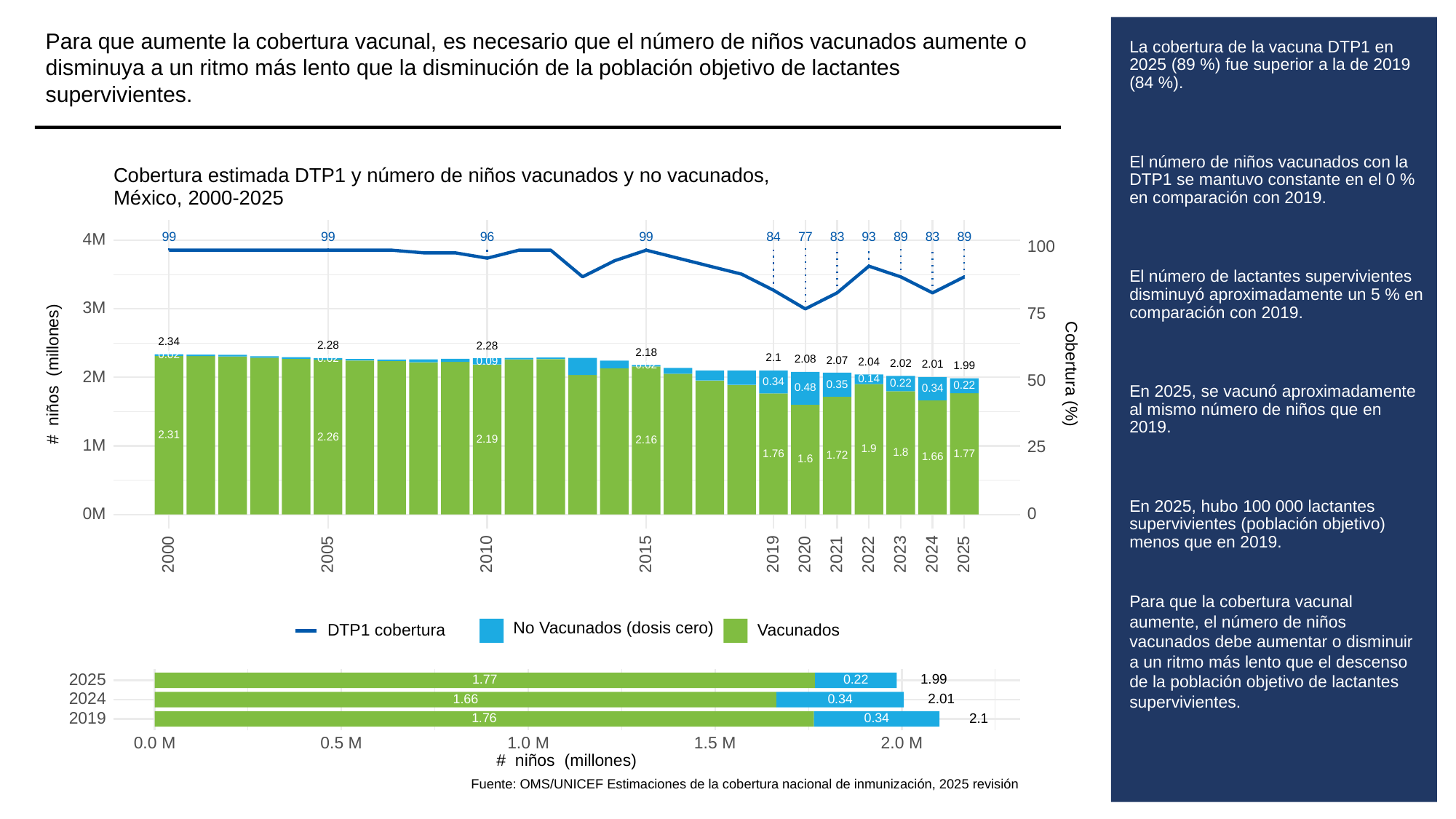

Para que aumente la cobertura vacunal, es necesario que el número de niños vacunados aumente o disminuya a un ritmo más lento que la disminución de la población objetivo de lactantes supervivientes.
# La cobertura de la vacuna DTP1 en 2025 (89 %) fue superior a la de 2019 (84 %).

El número de niños vacunados con la DTP1 se mantuvo constante en el 0 % en comparación con 2019.

El número de lactantes supervivientes disminuyó aproximadamente un 5 % en comparación con 2019.

En 2025, se vacunó aproximadamente al mismo número de niños que en 2019.

En 2025, hubo 100 000 lactantes supervivientes (población objetivo) menos que en 2019.

Para que la cobertura vacunal aumente, el número de niños vacunados debe aumentar o disminuir a un ritmo más lento que el descenso de la población objetivo de lactantes supervivientes.

Cobertura estimada DTP1 y número de niños vacunados y no vacunados,
México, 2000-2025

83
93
83
99
99
96
99
84
89
89
77
4M

100

3M
75

2.34
2.28
2.28

2.18
0.02

2.1

0.02

2.08

2.07

0.09

2.04

2.02

2.01

0.02

1.99

#  niños  (millones)
Cobertura (%)

2M

50

0.14

0.34

0.22

0.35
0.22
0.48

0.34

2.31
2.26
2.19
2.16
1M
25
1.9

1.8
1.76
1.77
1.72
1.66
1.6

0M
0

2023
2000
2005
2010
2015
2019
2020
2021
2022
2024
2025

No Vacunados (dosis cero)
DTP1 cobertura
Vacunados

2025
1.99
0.22
1.77

2024
2.01
0.34
1.66

2019
2.1
0.34
1.76

0.0 M
0.5 M
1.0 M
1.5 M
2.0 M
#  niños  (millones)
Fuente: OMS/UNICEF Estimaciones de la cobertura nacional de inmunización, 2025 revisión